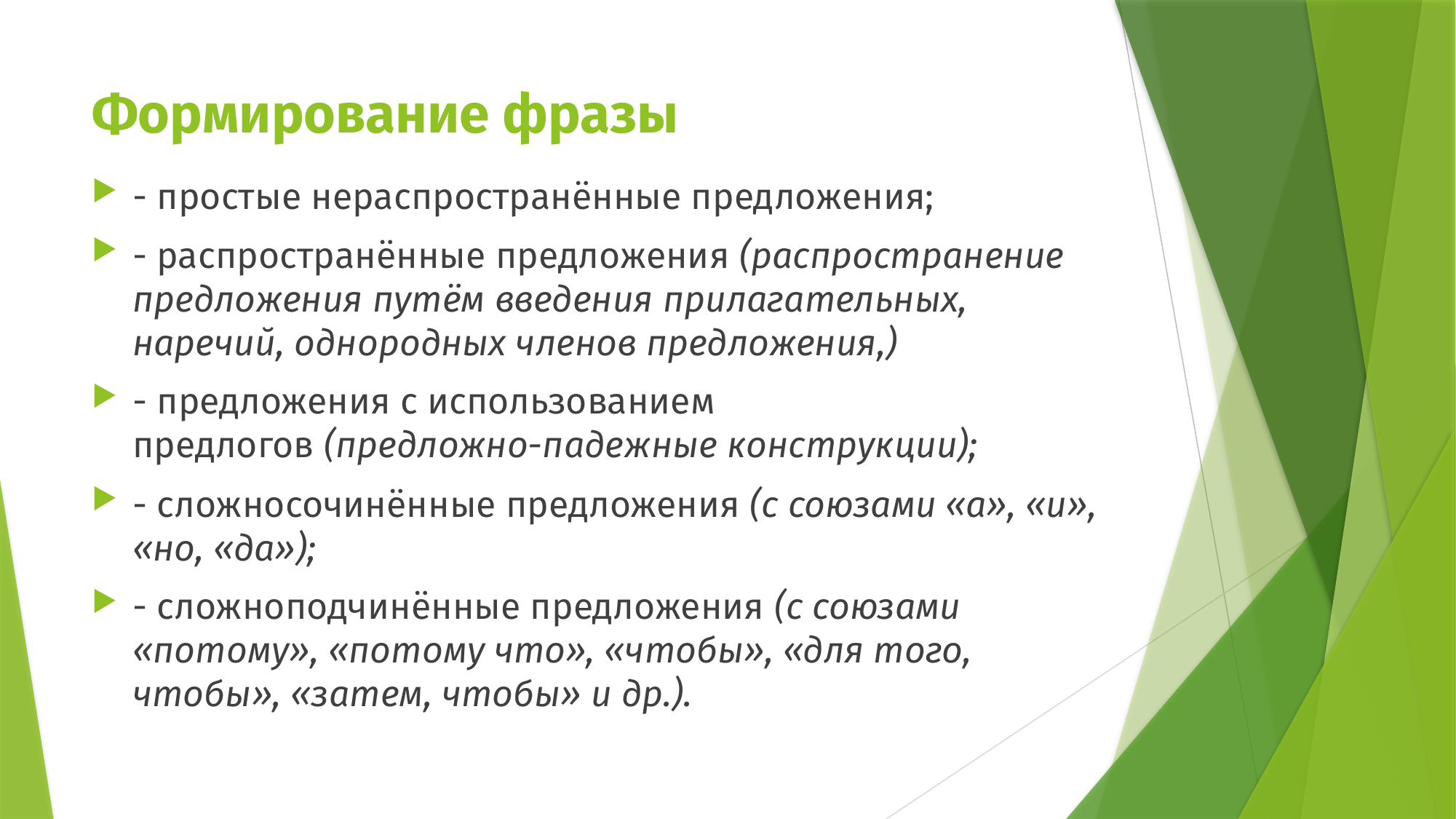

# Формирование фразы
- простые нераспространённые предложения;
- распространённые предложения (распространение предложения путём введения прилагательных, наречий, однородных членов предложения,)
- предложения с использованием предлогов (предложно-падежные конструкции);
- сложносочинённые предложения (с союзами «а», «и», «но, «да»);
- сложноподчинённые предложения (с союзами «потому», «потому что», «чтобы», «для того, чтобы», «затем, чтобы» и др.).